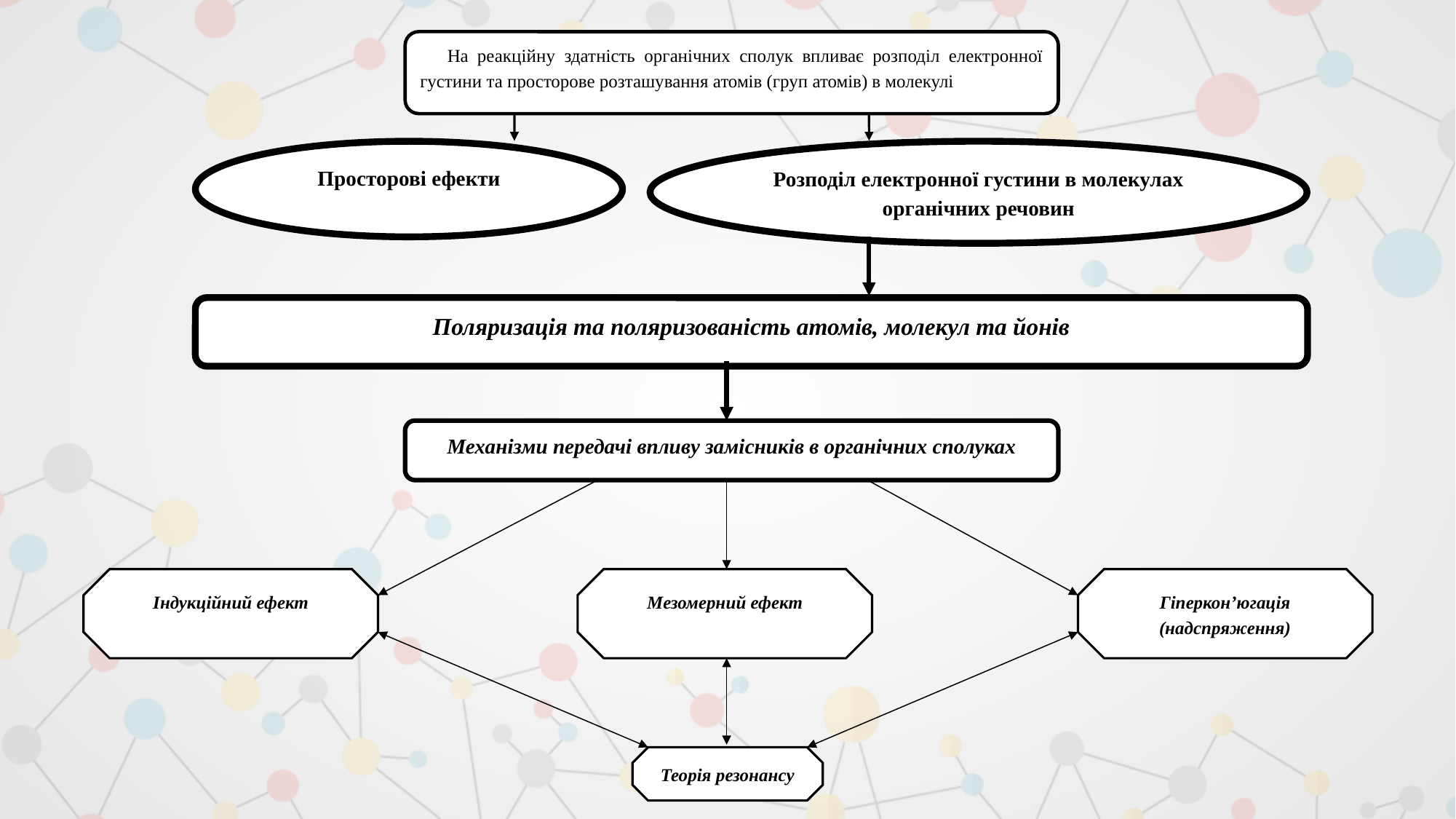

На реакційну здатність органічних сполук впливає розподіл електронної густини та просторове розташування атомів (груп атомів) в молекулі
Просторові ефекти
Розподіл електронної густини в молекулах органічних речовин
Поляризація та поляризованість атомів, молекул та йонів
Механізми передачі впливу замісників в органічних сполуках
Індукційний ефект
Мезомерний ефект
Гіперкон’югація (надспряження)
Теорія резонансу